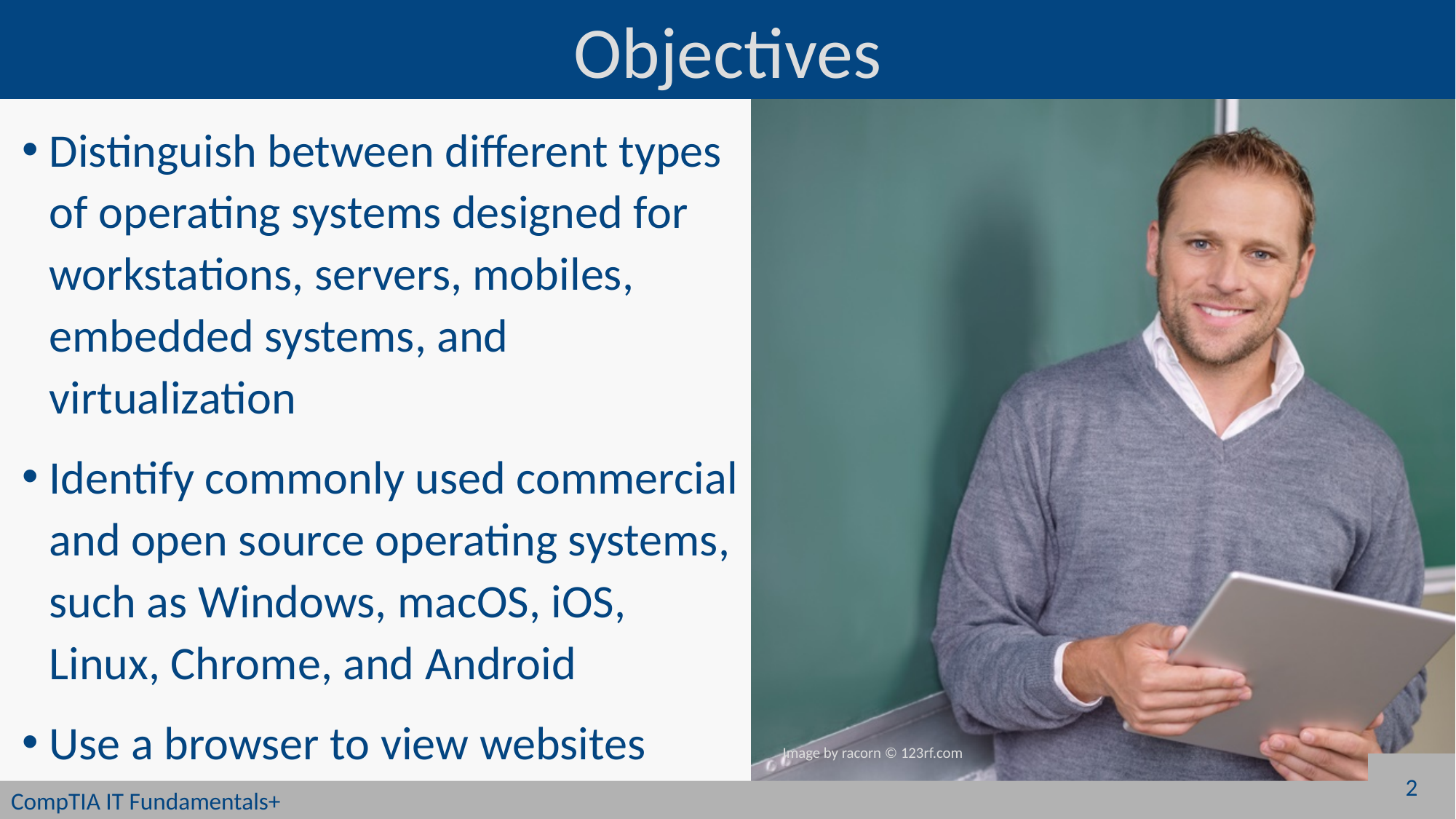

Distinguish between different types of operating systems designed for workstations, servers, mobiles, embedded systems, and virtualization
Identify commonly used commercial and open source operating systems, such as Windows, macOS, iOS, Linux, Chrome, and Android
Use a browser to view websites
2
CompTIA IT Fundamentals+